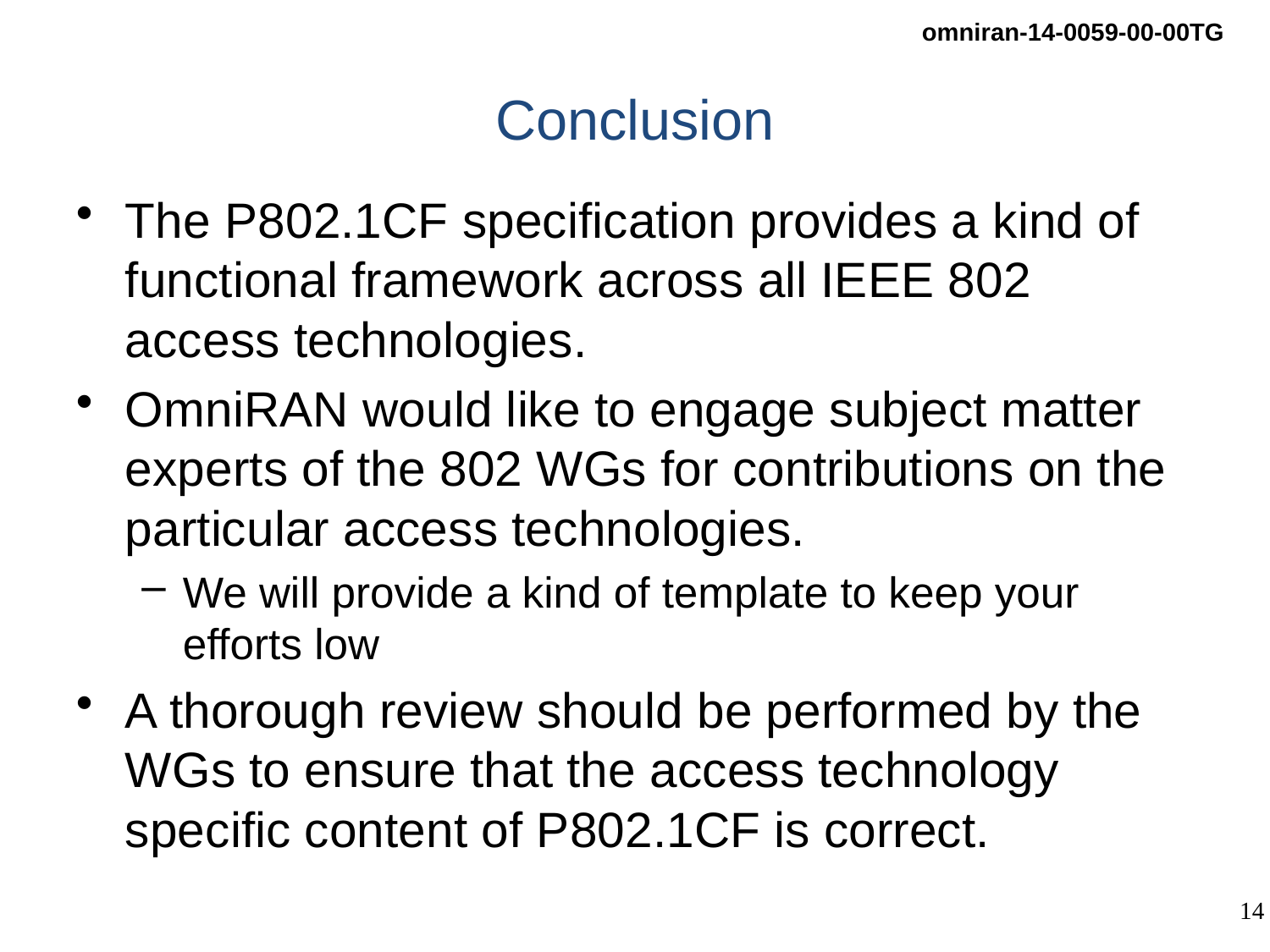

# Conclusion
The P802.1CF specification provides a kind of functional framework across all IEEE 802 access technologies.
OmniRAN would like to engage subject matter experts of the 802 WGs for contributions on the particular access technologies.
We will provide a kind of template to keep your efforts low
A thorough review should be performed by the WGs to ensure that the access technology specific content of P802.1CF is correct.